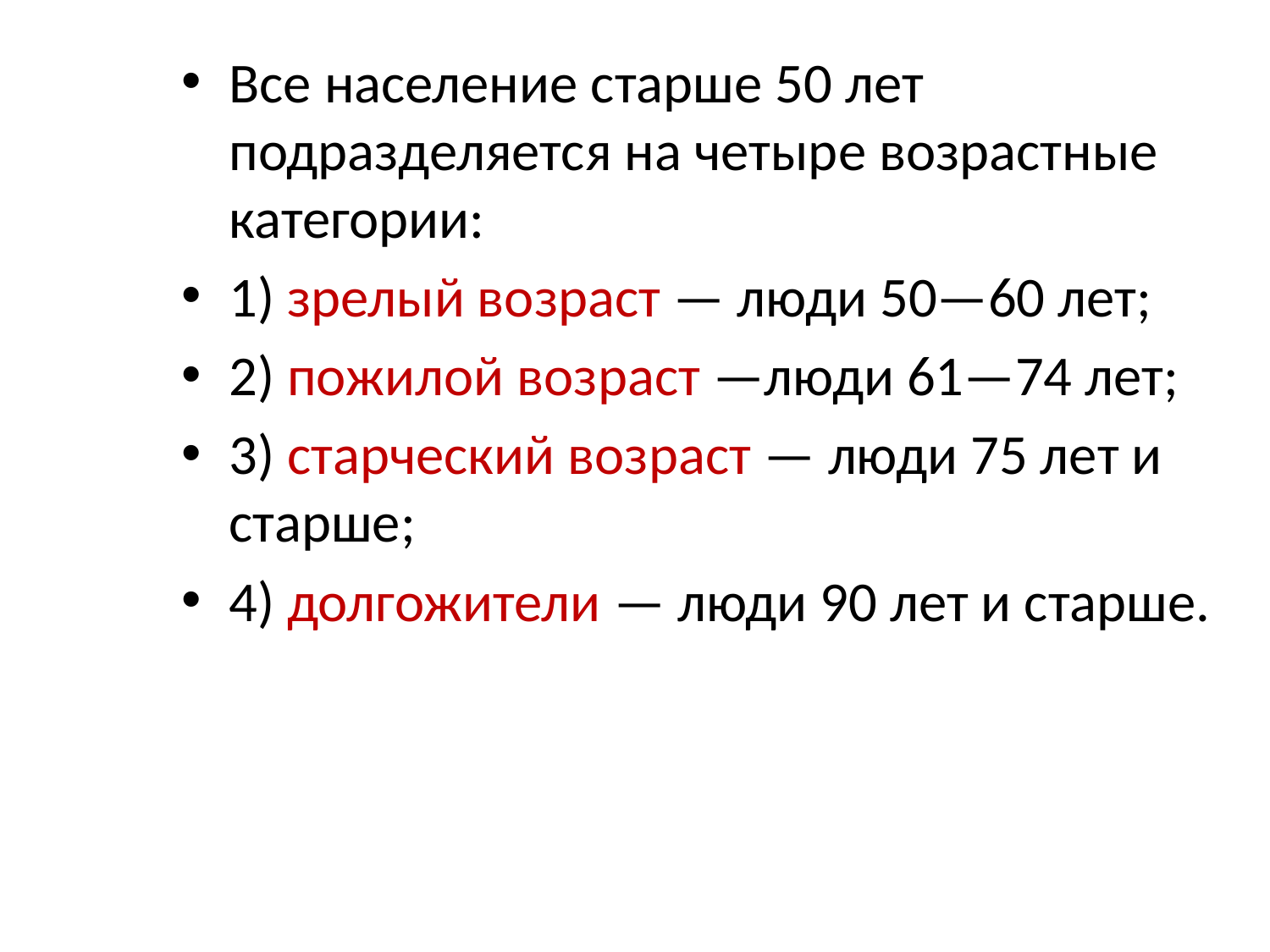

Все население старше 50 лет подразделяется на четыре возрастные категории:
1) зрелый возраст — люди 50—60 лет;
2) пожилой возраст —люди 61—74 лет;
3) старческий возраст — люди 75 лет и старше;
4) долгожители — люди 90 лет и старше.